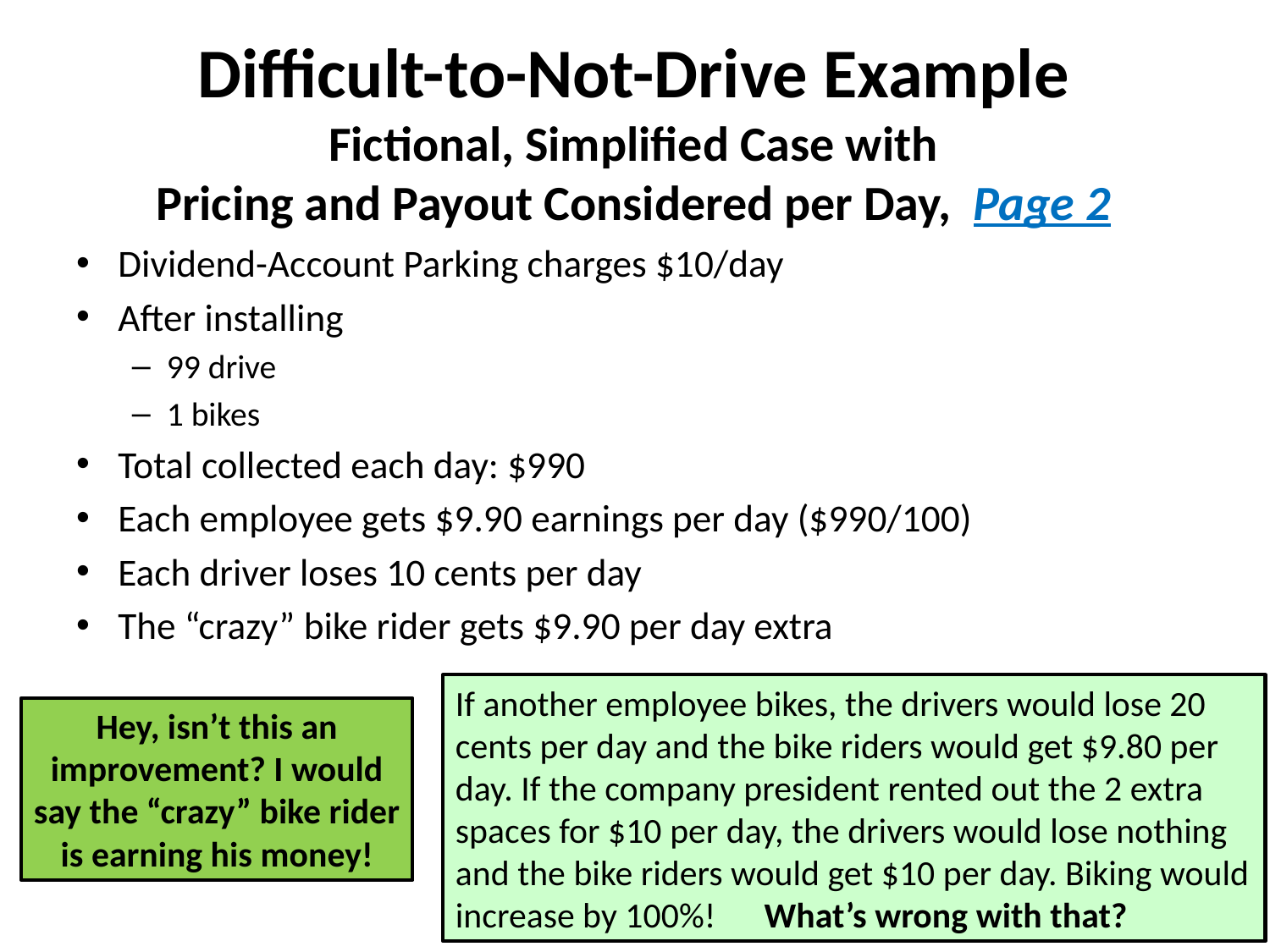

# Difficult-to-Not-Drive Example Fictional, Simplified Case with Pricing and Payout Considered per Day,  Page 2
Dividend-Account Parking charges $10/day
After installing
99 drive
1 bikes
Total collected each day: $990
Each employee gets $9.90 earnings per day ($990/100)
Each driver loses 10 cents per day
The “crazy” bike rider gets $9.90 per day extra

If another employee bikes, the drivers would lose 20 cents per day and the bike riders would get $9.80 per day. If the company president rented out the 2 extra spaces for $10 per day, the drivers would lose nothing and the bike riders would get $10 per day. Biking would increase by 100%!      What’s wrong with that?
Hey, isn’t this an improvement? I would say the “crazy” bike rider is earning his money!
EUEC 2021
20